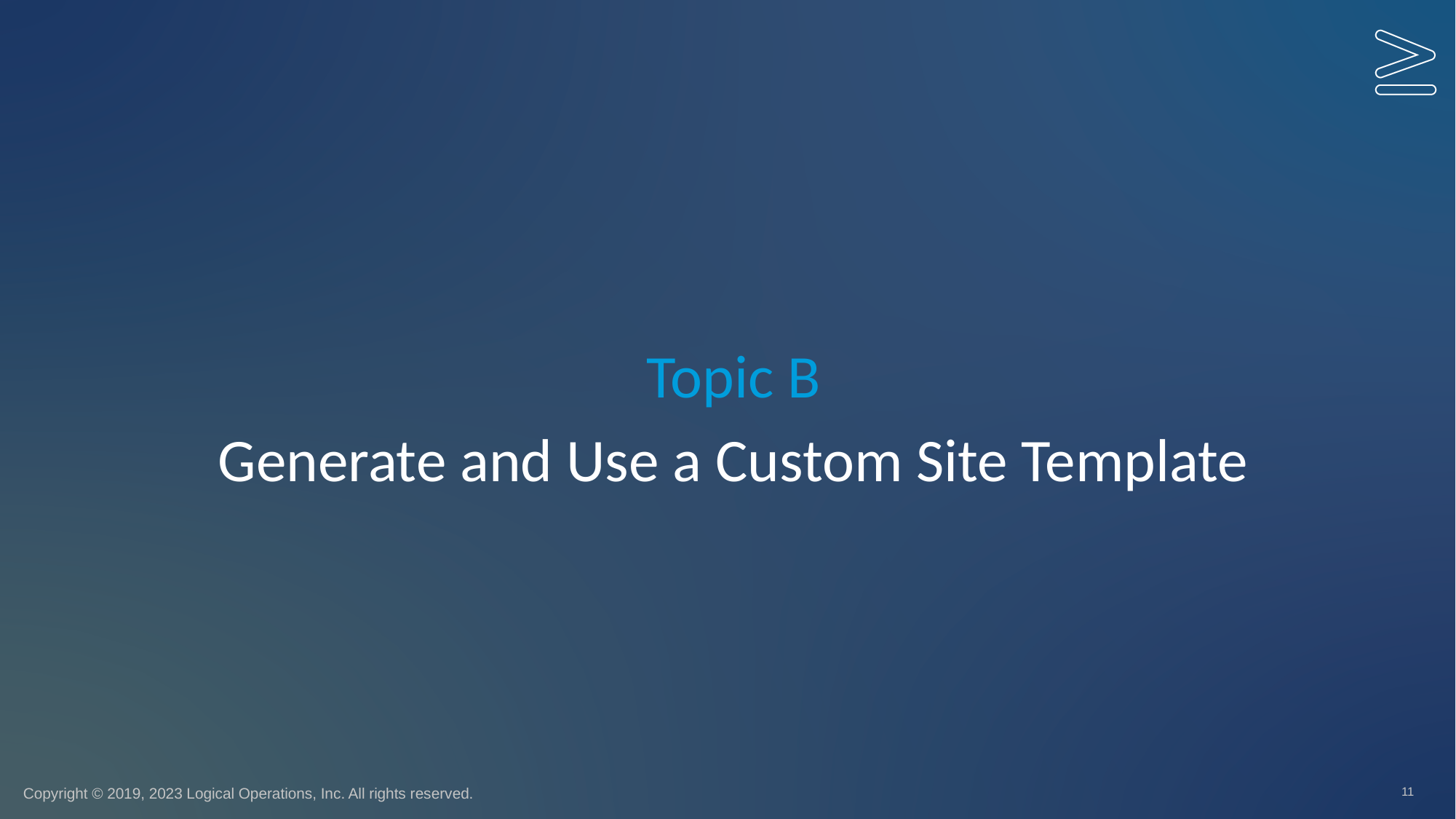

Topic B
# Generate and Use a Custom Site Template
11